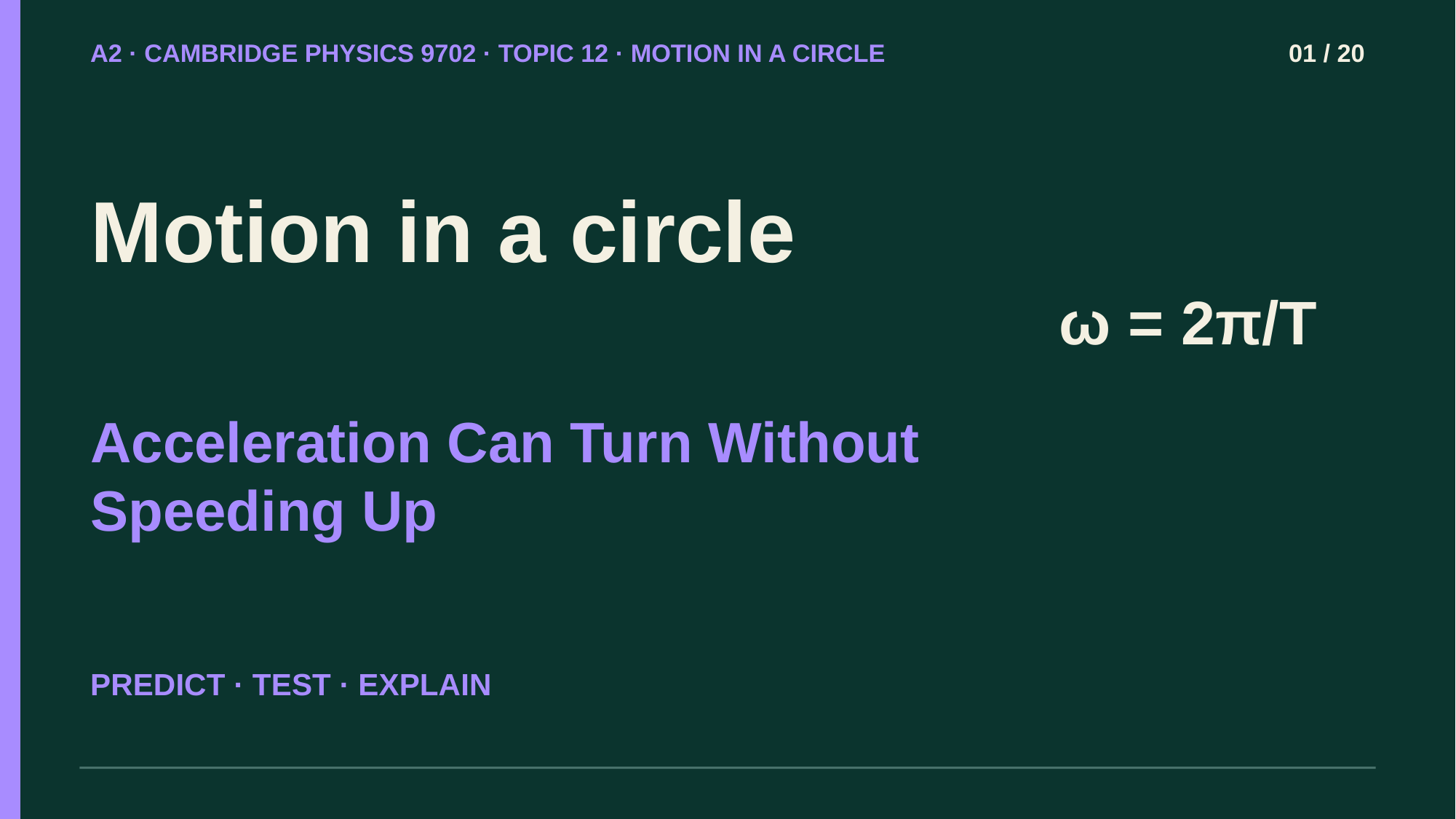

A2 · CAMBRIDGE PHYSICS 9702 · TOPIC 12 · MOTION IN A CIRCLE
01 / 20
Motion in a circle
ω = 2π/T
Acceleration Can Turn Without Speeding Up
PREDICT · TEST · EXPLAIN